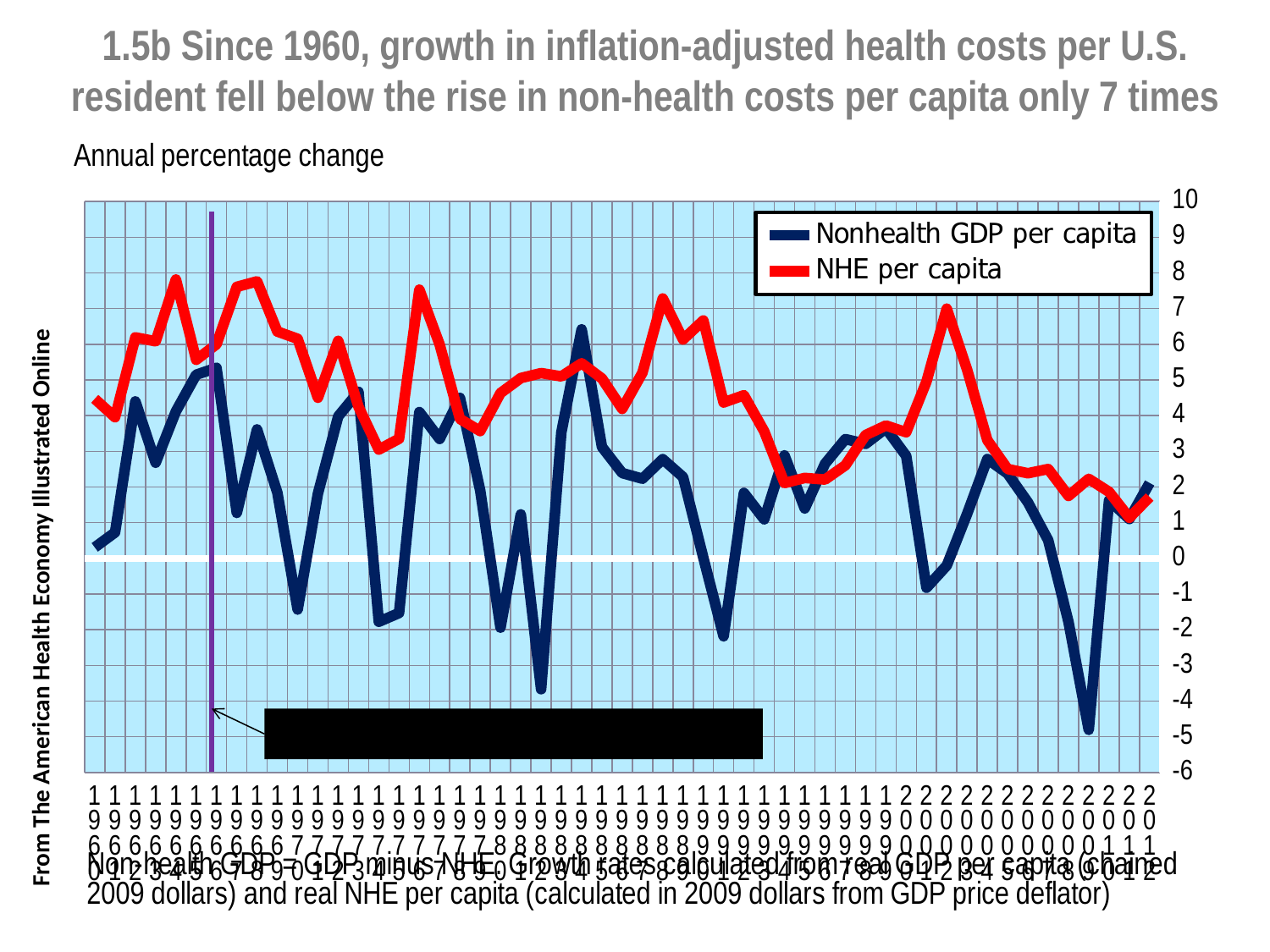

# 1.5b Since 1960, growth in inflation-adjusted health costs per U.S. resident fell below the rise in non-health costs per capita only 7 times

### Chart:

| Category | Nonhealth GDP per capita | NHE per capita |
|---|---|---|
| 1960 | 0.3072213593858786 | 4.470482703537604 |
| 1961 | 0.7280018917504627 | 3.9542636989820856 |
| 1962 | 4.400808517645571 | 6.193002120965629 |
| 1963 | 2.680231840368319 | 6.083130680768534 |
| 1964 | 4.119456547348066 | 7.816740111373766 |
| 1965 | 5.147111829228868 | 5.5641418890596706 |
| 1966 | 5.338876325393516 | 6.000220296620906 |
| 1967 | 1.2746267529436972 | 7.608897445164886 |
| 1968 | 3.6150500102843486 | 7.762446878073126 |
| 1969 | 1.8427154188349837 | 6.356435652333703 |
| 1970 | -1.4357256057256351 | 6.152409573657058 |
| 1971 | 1.812777122326259 | 4.499984329723117 |
| 1972 | 3.9790078653352268 | 6.095985762478651 |
| 1973 | 4.667877509305707 | 4.247688942026828 |
| 1974 | -1.7769760982768723 | 3.0497756688900868 |
| 1975 | -1.5320949043299947 | 3.35136780897336 |
| 1976 | 4.100909646082185 | 7.5315712025479264 |
| 1977 | 3.3464176555318526 | 5.992944099164554 |
| 1978 | 4.499213855186346 | 3.9078569954246856 |
| 1979 | 1.903111037115468 | 3.5680338450837956 |
| 1980 | -1.9443480473865349 | 4.6320161955114125 |
| 1981 | 1.235004754586333 | 5.053948561574417 |
| 1982 | -3.6645502138490937 | 5.191580362312198 |
| 1983 | 3.53187759169884 | 5.099300352920233 |
| 1984 | 6.4206324543645055 | 5.468276252635573 |
| 1985 | 3.1237472243932363 | 5.0412376018168725 |
| 1986 | 2.391159234746687 | 4.189147457652287 |
| 1987 | 2.2324797142630137 | 5.202739935443335 |
| 1988 | 2.7812617501289605 | 7.284717741878177 |
| 1989 | 2.2798984527873323 | 6.133757417202013 |
| 1990 | 0.019978786493579648 | 6.667697448741072 |
| 1991 | -2.1868011363196826 | 4.368650939909835 |
| 1992 | 1.836058041307398 | 4.571428883169015 |
| 1993 | 1.094831145827091 | 3.56042822396474 |
| 1994 | 2.8873693753628693 | 2.1101636907611576 |
| 1995 | 1.3985741439765498 | 2.253603918969649 |
| 1996 | 2.6536309571780548 | 2.2095541524988604 |
| 1997 | 3.3425165597605444 | 2.607593572526379 |
| 1998 | 3.208683340632068 | 3.455642605308329 |
| 1999 | 3.645062798391474 | 3.7226122826665264 |
| 2000 | 2.871208575943651 | 3.534972537989689 |
| 2001 | -0.8256922084608598 | 4.95740445694004 |
| 2002 | -0.20257850793351517 | 6.998452573130165 |
| 2003 | 1.2427169254263903 | 5.292859053940879 |
| 2004 | 2.7832134235101114 | 3.3112732063551142 |
| 2005 | 2.3776074429206817 | 2.5052419592301645 |
| 2006 | 1.5701093623063933 | 2.386389387063237 |
| 2007 | 0.5081782095327947 | 2.5048640416491352 |
| 2008 | -1.78358339248742 | 1.749364810580789 |
| 2009 | -4.80665440550665 | 2.228419778692703 |
| 2010 | 1.6273624535365183 | 1.8647799834783596 |
| 2011 | 1.1027146037020596 | 1.1376236731235334 |
| 2012 | 2.114675536734567 | 1.720033189789305 |
From The American Health Economy Illustrated Online
Medicare and Medicaid begin (1966)